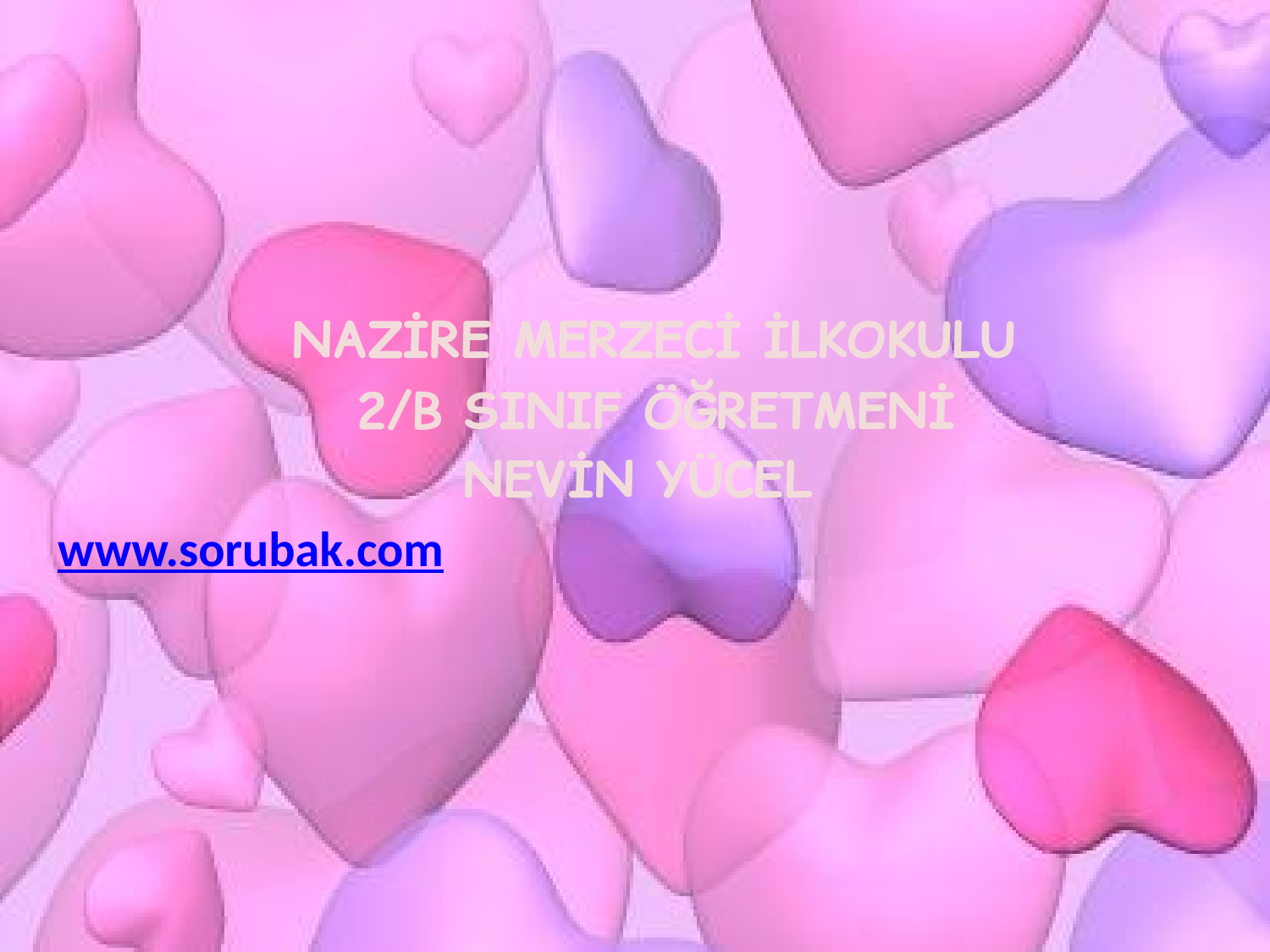

#

               NAZİRE MERZECİ İLKOKULU
              2/B SINIF ÖĞRETMENİ
                   NEVİN YÜCEL
www.sorubak.com